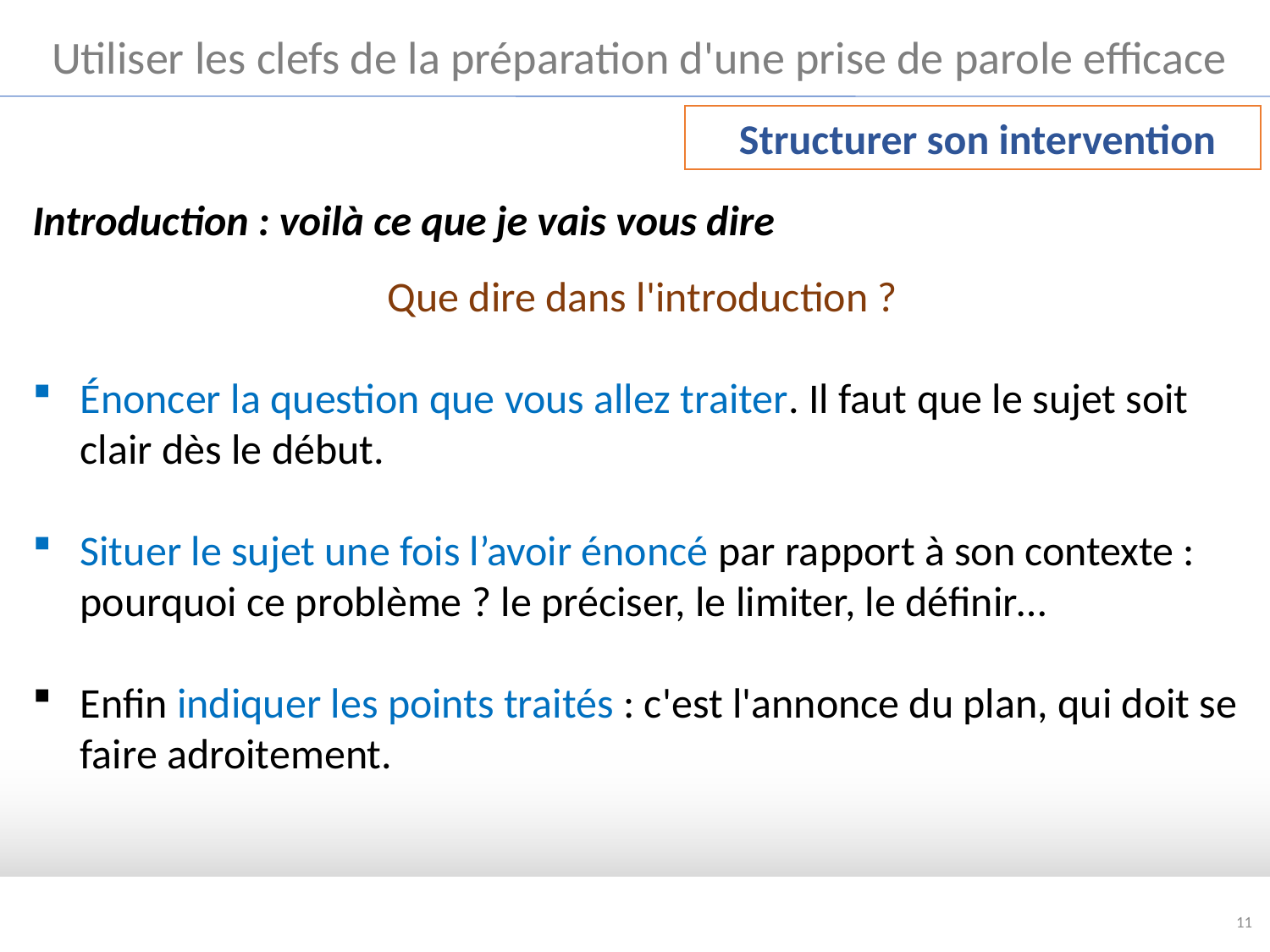

Utiliser les clefs de la préparation d'une prise de parole efficace
 Structurer son intervention
Introduction : voilà ce que je vais vous dire

Que dire dans l'introduction ?

Énoncer la question que vous allez traiter. Il faut que le sujet soit clair dès le début.

Situer le sujet une fois l’avoir énoncé par rapport à son contexte : pourquoi ce problème ? le préciser, le limiter, le définir…

Enfin indiquer les points traités : c'est l'annonce du plan, qui doit se faire adroitement.

11